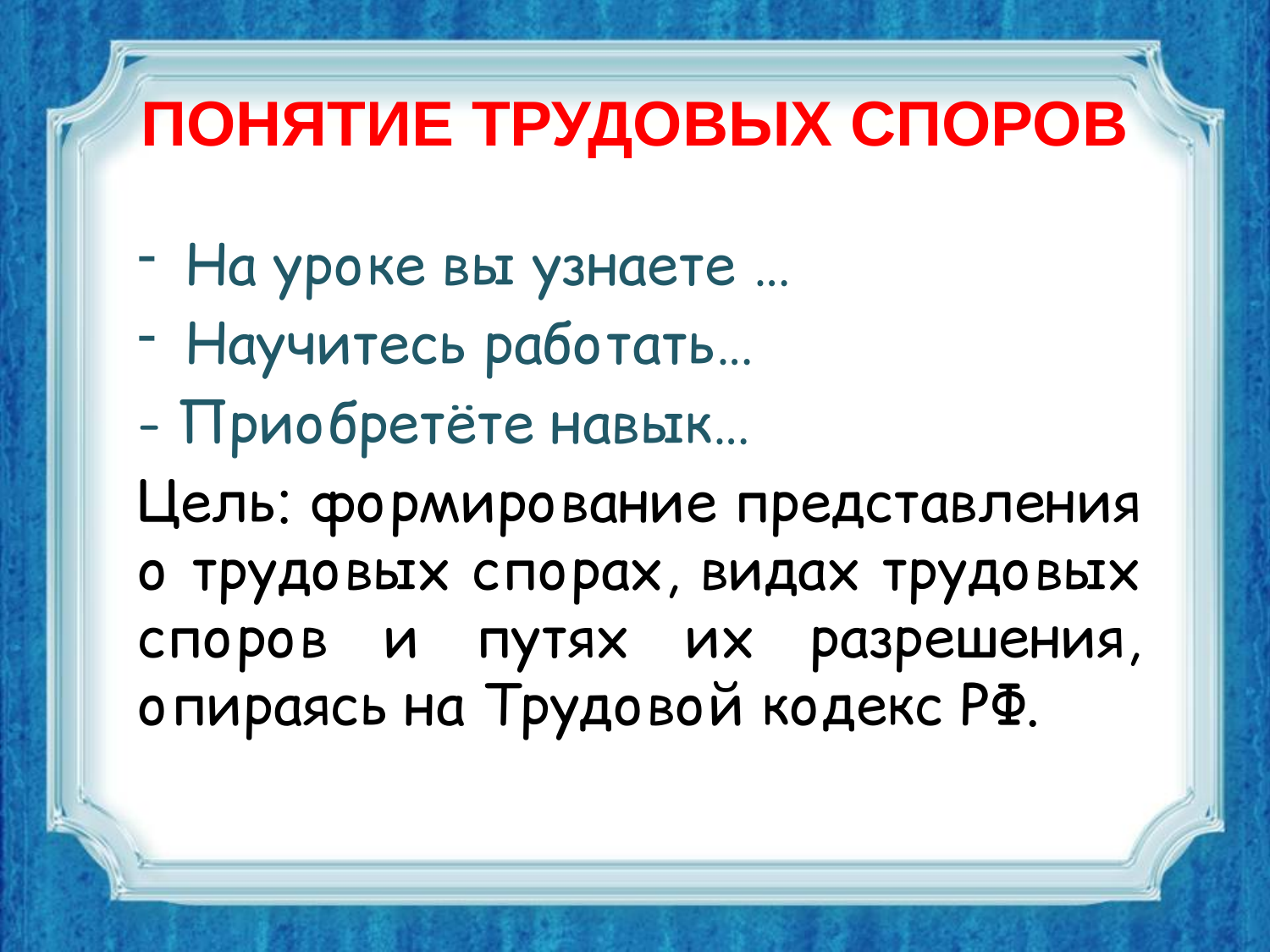

# ПОНЯТИЕ ТРУДОВЫХ СПОРОВ
На уроке вы узнаете …
Научитесь работать…
- Приобретёте навык…
Цель: формирование представления о трудовых спорах, видах трудовых споров и путях их разрешения, опираясь на Трудовой кодекс РФ.